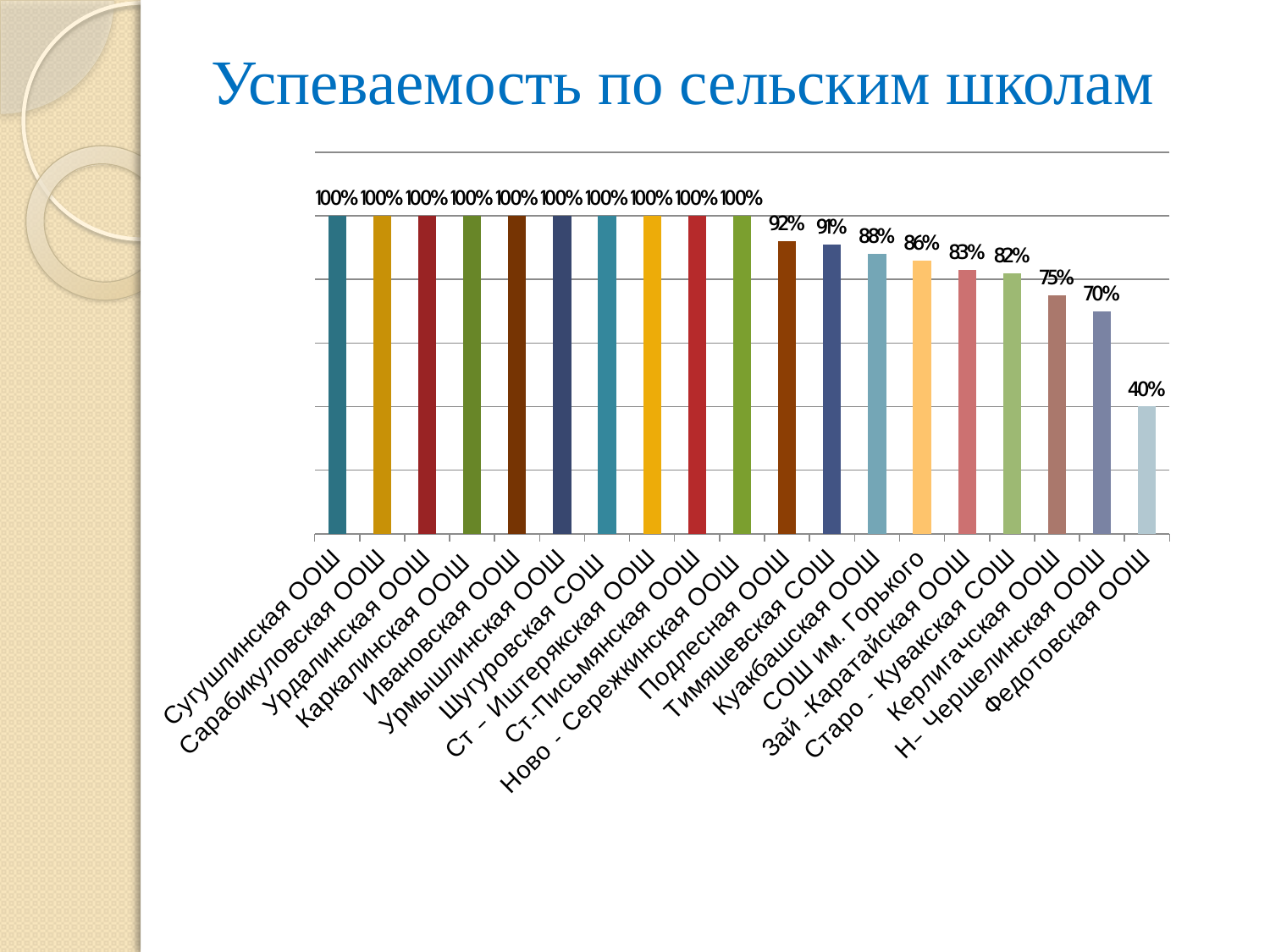

# Успеваемость по сельским школам

### Chart

| Category | Ряд 1 |
|---|---|
| Сугушлинская ООШ | 1.0 |
| Сарабикуловская ООШ | 1.0 |
| Урдалинская ООШ | 1.0 |
| Каркалинская ООШ  | 1.0 |
| Ивановская ООШ | 1.0 |
| Урмышлинская ООШ | 1.0 |
| Шугуровская СОШ  | 1.0 |
| Ст – Иштерякская ООШ | 1.0 |
| Ст-Письмянская ООШ | 1.0 |
| Ново - Сережкинская ООШ  | 1.0 |
| Подлесная ООШ | 0.92 |
| Тимяшевская СОШ | 0.91 |
| Куакбашская ООШ | 0.88 |
| СОШ им. Горького | 0.8600000000000001 |
| Зай -Каратайская ООШ | 0.8300000000000001 |
| Старо - Кувакская СОШ | 0.8200000000000001 |
| Керлигачская ООШ | 0.7500000000000001 |
| Н– Чершелинская ООШ | 0.7000000000000001 |
| Федотовская ООШ | 0.4 |